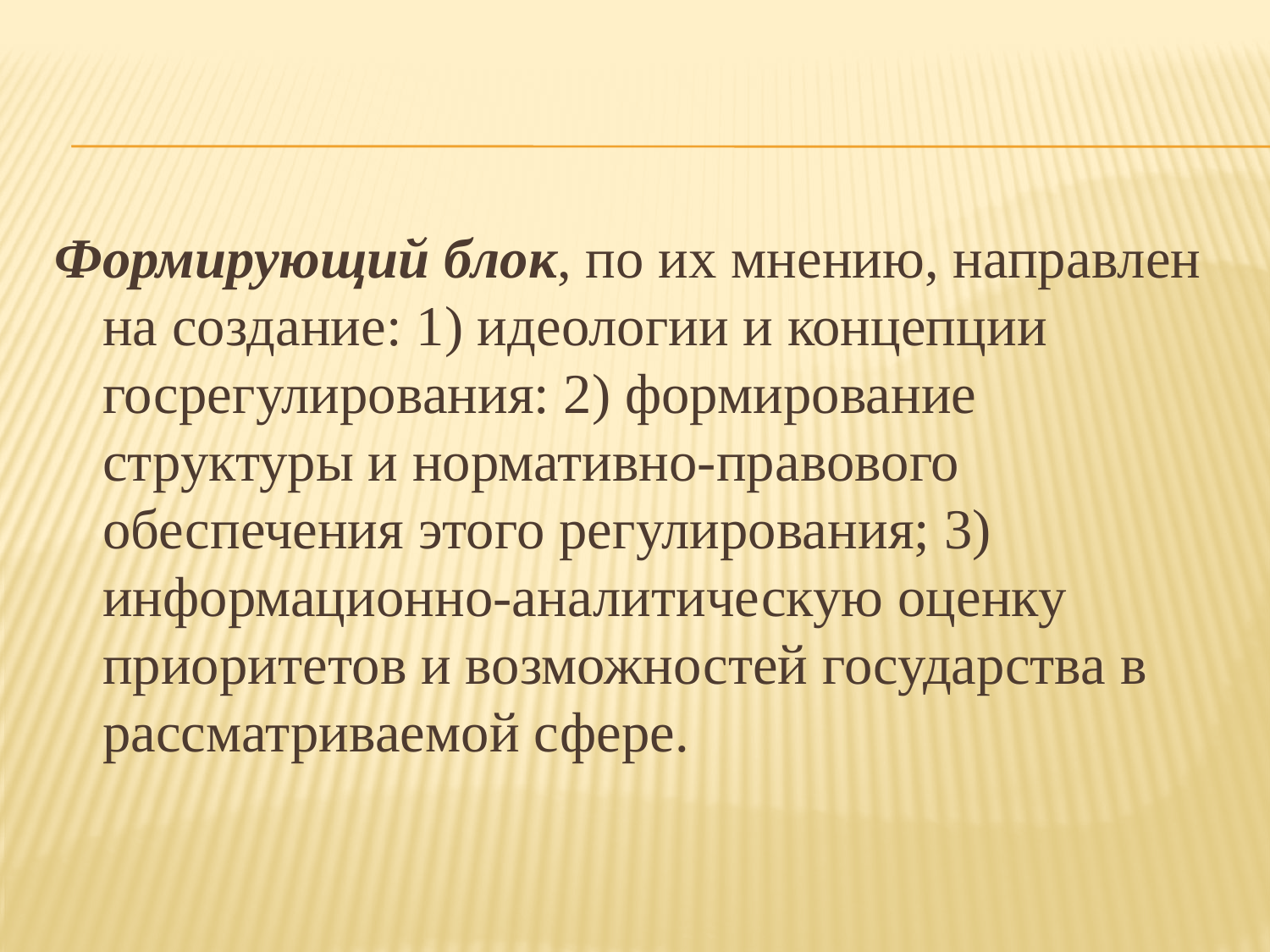

Формирующий блок, по их мнению, направлен на создание: 1) идеологии и концепции госрегулирования: 2) формирование структуры и нормативно-правового обеспечения этого регулирования; 3) информационно-аналитическую оценку приоритетов и возможностей государства в рассматриваемой сфере.